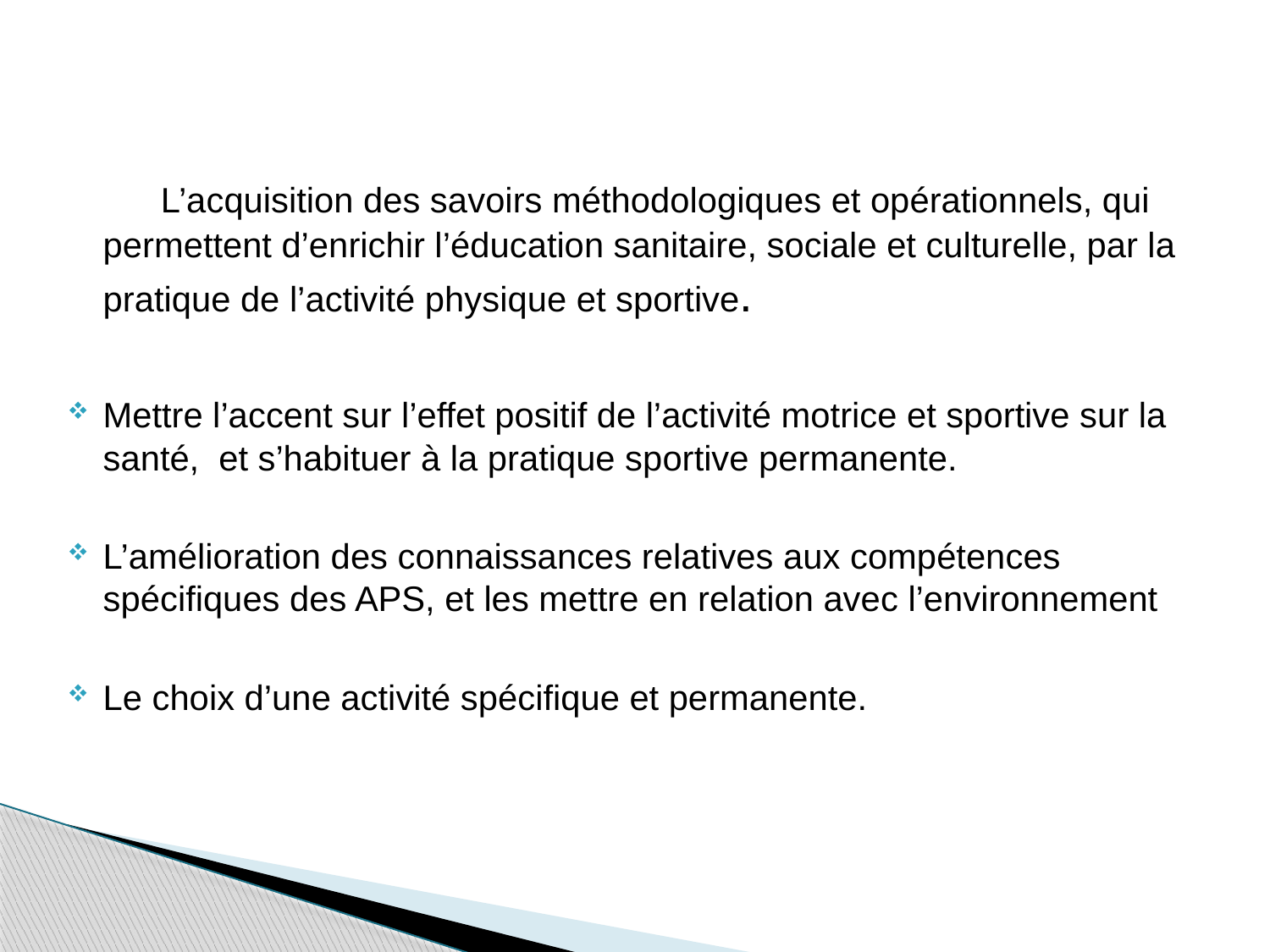

L’acquisition des savoirs méthodologiques et opérationnels, qui permettent d’enrichir l’éducation sanitaire, sociale et culturelle, par la pratique de l’activité physique et sportive.

Mettre l’accent sur l’effet positif de l’activité motrice et sportive sur la santé,  et s’habituer à la pratique sportive permanente.

L’amélioration des connaissances relatives aux compétences spécifiques des APS, et les mettre en relation avec l’environnement

Le choix d’une activité spécifique et permanente.